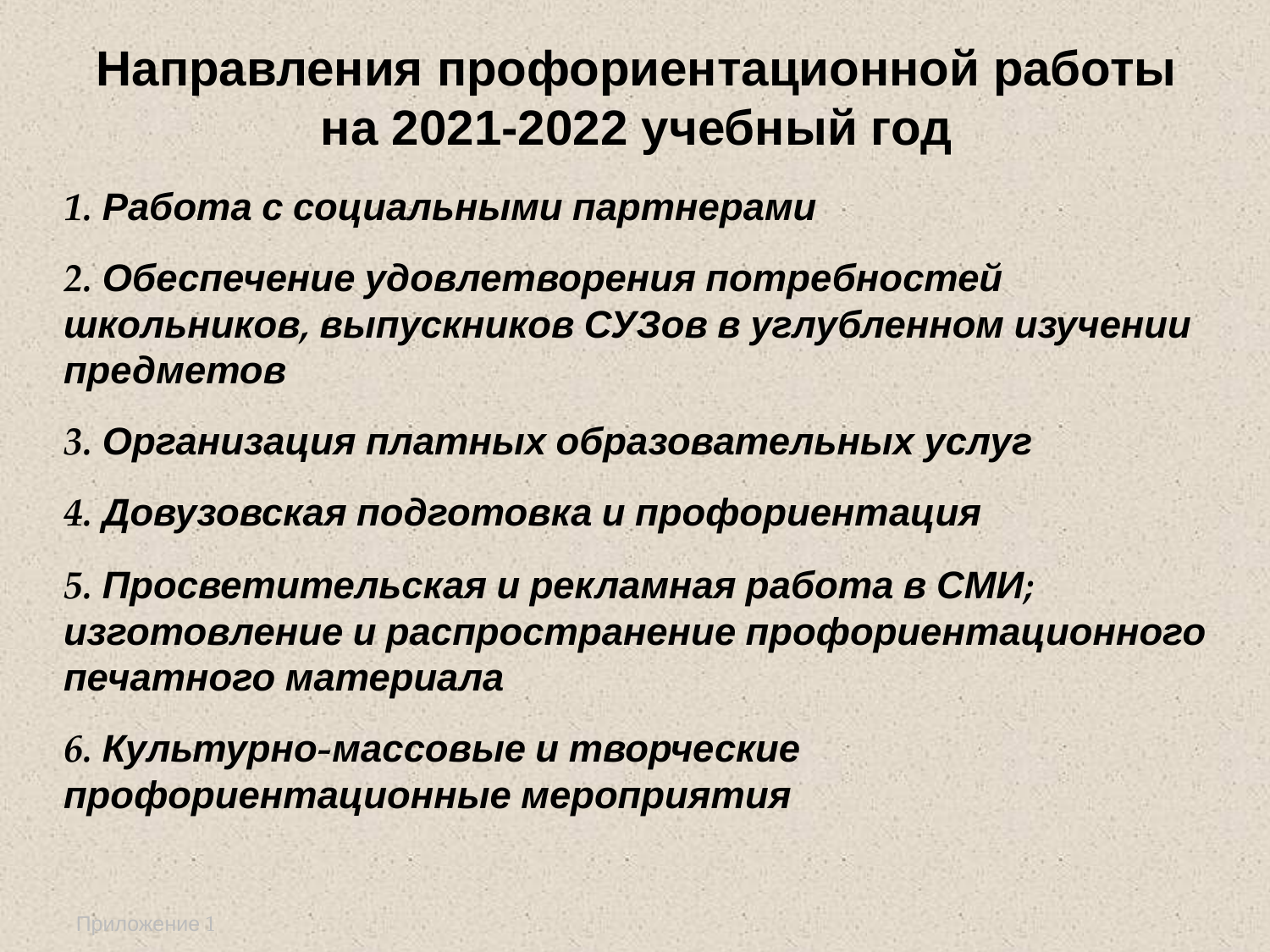

# Направления профориентационной работы на 2021-2022 учебный год
1. Работа с социальными партнерами

2. Обеспечение удовлетворения потребностей школьников, выпускников СУЗов в углубленном изучении предметов

3. Организация платных образовательных услуг

4. Довузовская подготовка и профориентация

5. Просветительская и рекламная работа в СМИ; изготовление и распространение профориентационного печатного материала

6. Культурно-массовые и творческие профориентационные мероприятия

Приложение 1